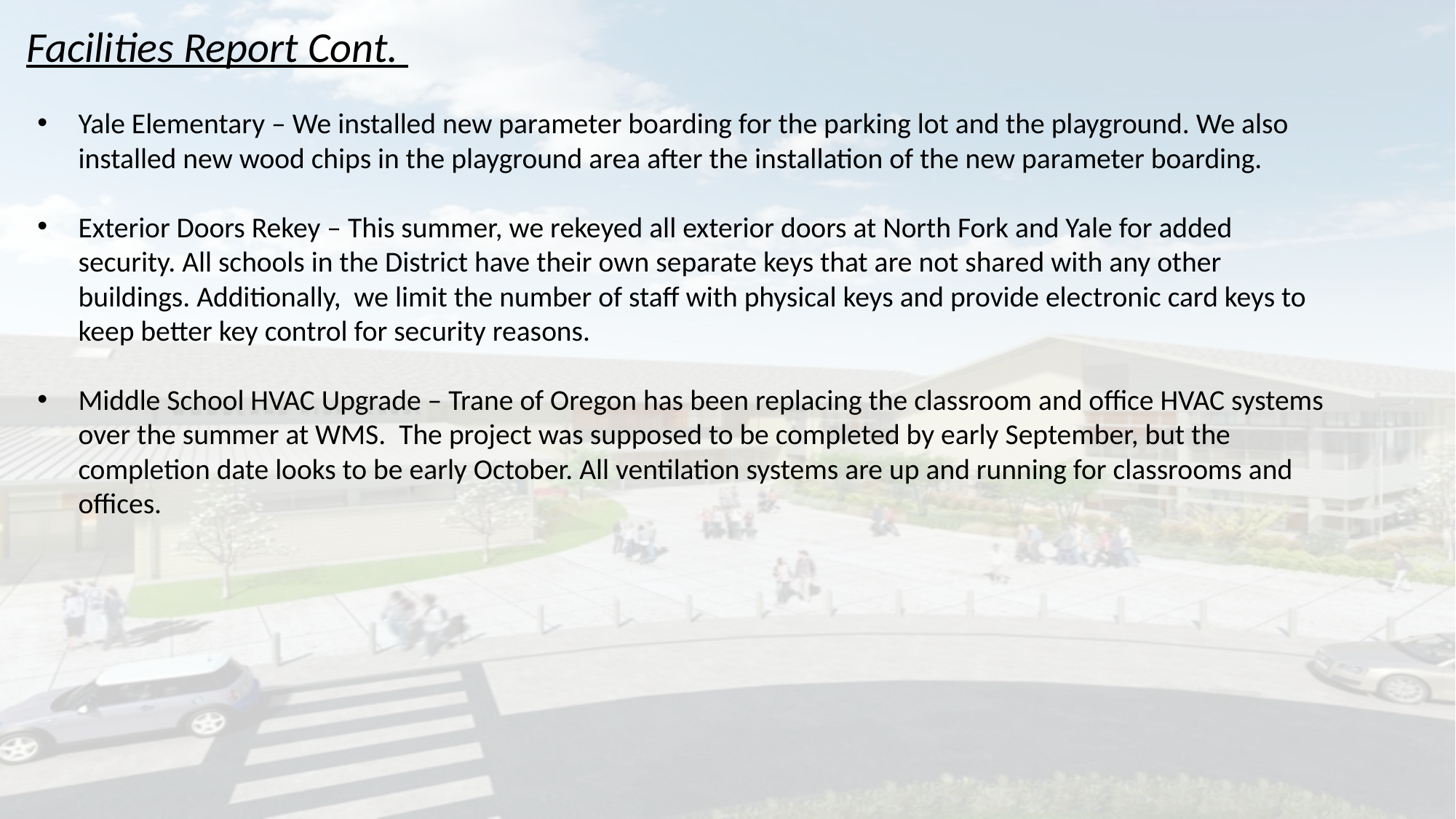

# Facilities Report Cont.

Yale Elementary – We installed new parameter boarding for the parking lot and the playground. We also installed new wood chips in the playground area after the installation of the new parameter boarding.

Exterior Doors Rekey – This summer, we rekeyed all exterior doors at North Fork and Yale for added security. All schools in the District have their own separate keys that are not shared with any other buildings. Additionally,  we limit the number of staff with physical keys and provide electronic card keys to keep better key control for security reasons.

Middle School HVAC Upgrade – Trane of Oregon has been replacing the classroom and office HVAC systems over the summer at WMS.  The project was supposed to be completed by early September, but the completion date looks to be early October. All ventilation systems are up and running for classrooms and offices.